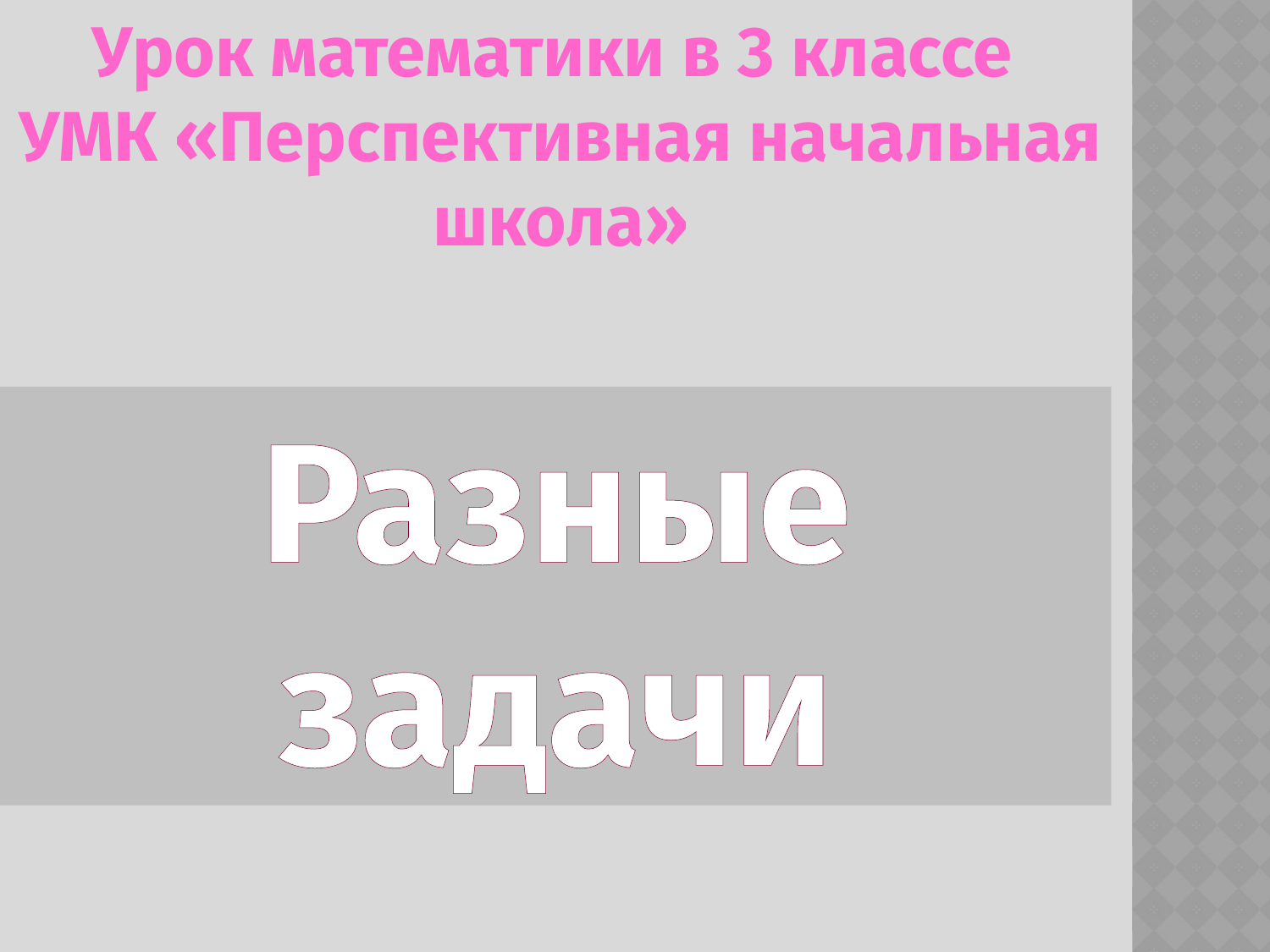

Урок математики в 3 классе
УМК «Перспективная начальная школа»
Разные задачи